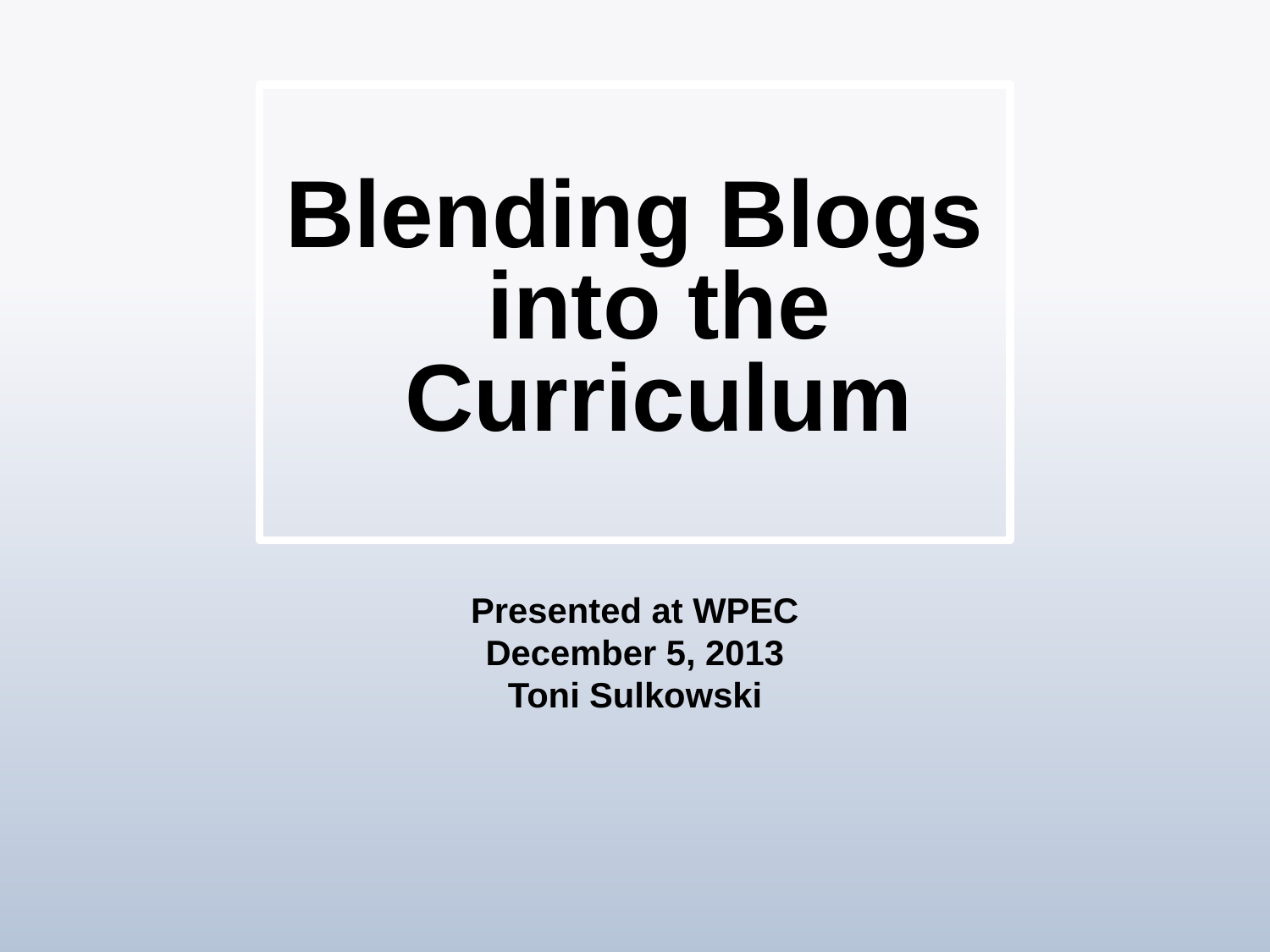

# Blending Blogs into the Curriculum
Presented at WPEC
December 5, 2013
Toni Sulkowski